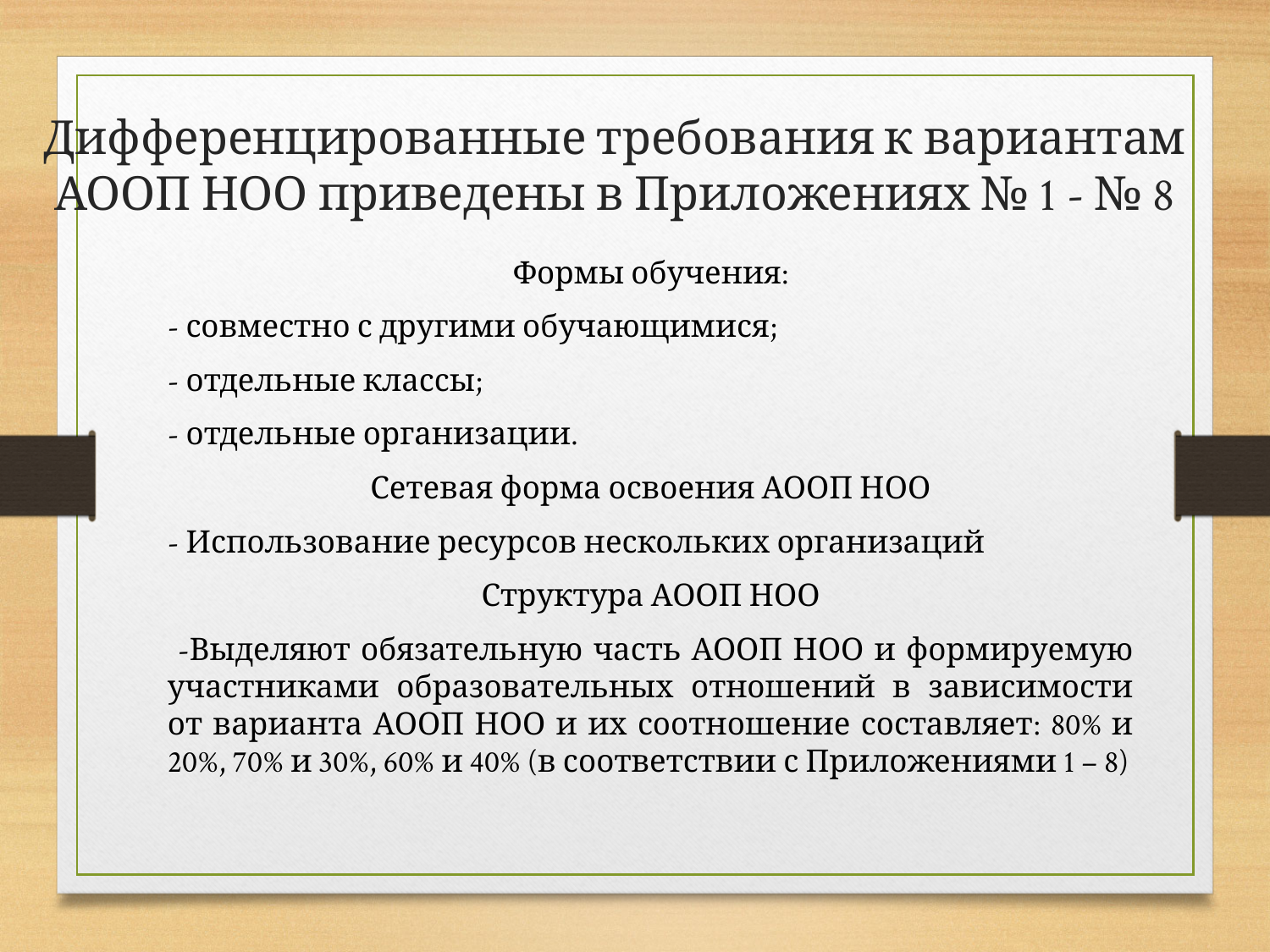

# Дифференцированные требования к вариантам АООП НОО приведены в Приложениях № 1 - № 8
Формы обучения:
- совместно с другими обучающимися;
- отдельные классы;
- отдельные организации.
Сетевая форма освоения АООП НОО
- Использование ресурсов нескольких организаций
Структура АООП НОО
 -Выделяют обязательную часть АООП НОО и формируемую участниками образовательных отношений в зависимости от варианта АООП НОО и их соотношение составляет: 80% и 20%, 70% и 30%, 60% и 40% (в соответствии с Приложениями 1 – 8)